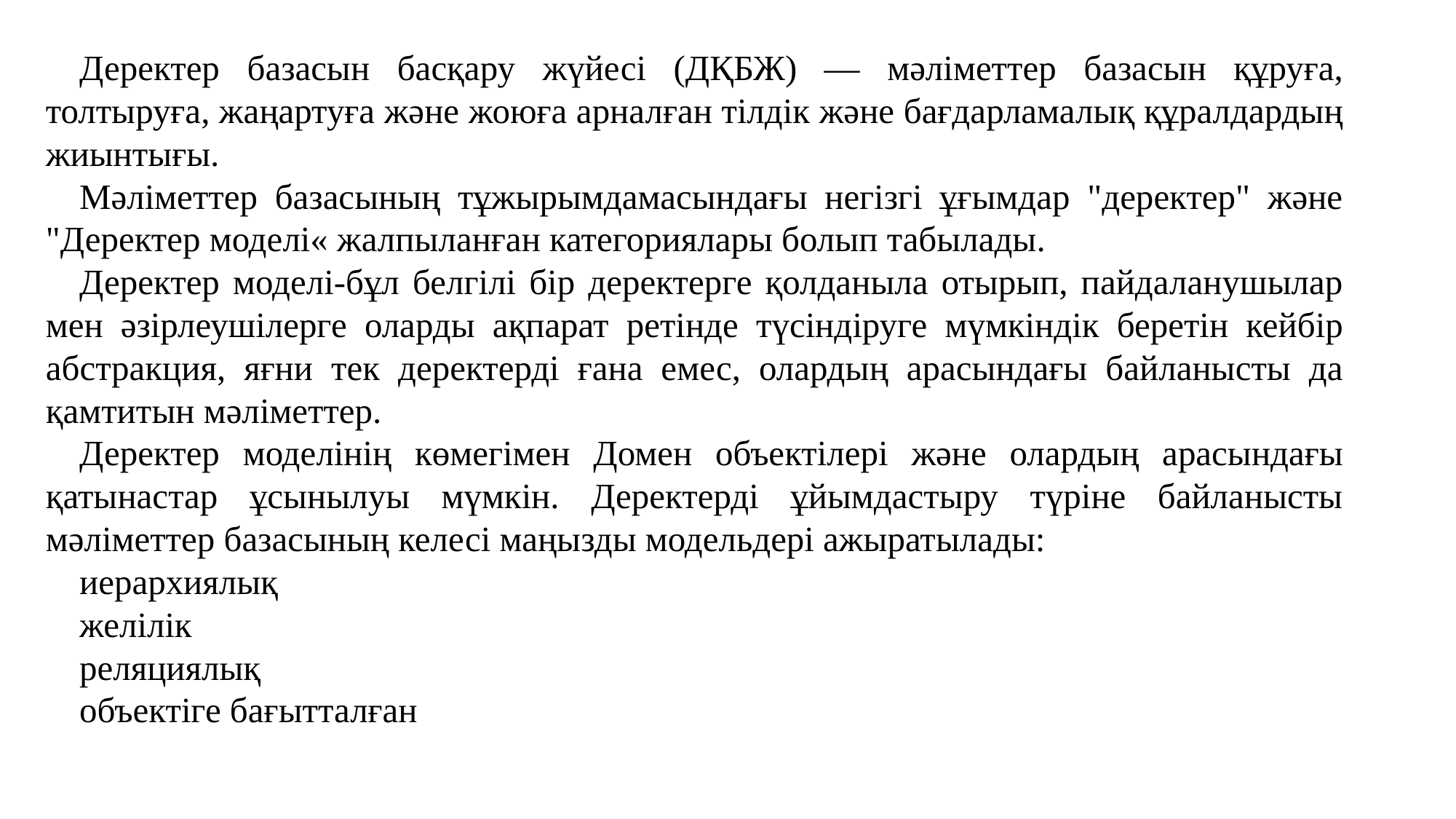

Деректер базасын басқару жүйесі (ДҚБЖ) — мәліметтер базасын құруға, толтыруға, жаңартуға және жоюға арналған тілдік және бағдарламалық құралдардың жиынтығы.
Мәліметтер базасының тұжырымдамасындағы негізгі ұғымдар "деректер" және "Деректер моделі« жалпыланған категориялары болып табылады.
Деректер моделі-бұл белгілі бір деректерге қолданыла отырып, пайдаланушылар мен әзірлеушілерге оларды ақпарат ретінде түсіндіруге мүмкіндік беретін кейбір абстракция, яғни тек деректерді ғана емес, олардың арасындағы байланысты да қамтитын мәліметтер.
Деректер моделінің көмегімен Домен объектілері және олардың арасындағы қатынастар ұсынылуы мүмкін. Деректерді ұйымдастыру түріне байланысты мәліметтер базасының келесі маңызды модельдері ажыратылады:
иерархиялық
желілік
реляциялық
объектіге бағытталған